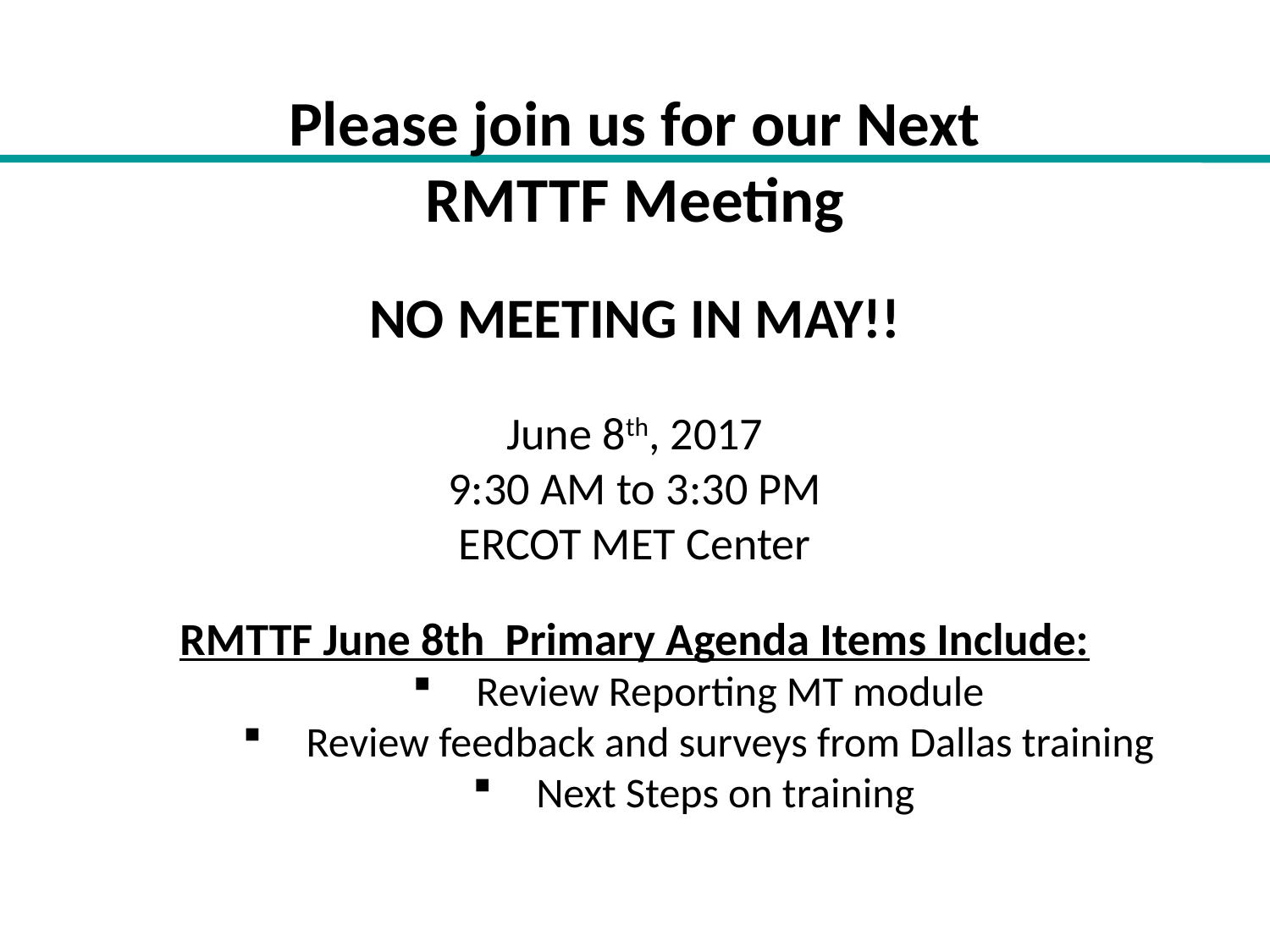

# Please join us for our Next RMTTF Meeting
NO MEETING IN MAY!!

June 8th, 2017
9:30 AM to 3:30 PM
ERCOT MET Center

RMTTF June 8th  Primary Agenda Items Include:
Review Reporting MT module
Review feedback and surveys from Dallas training
Next Steps on training